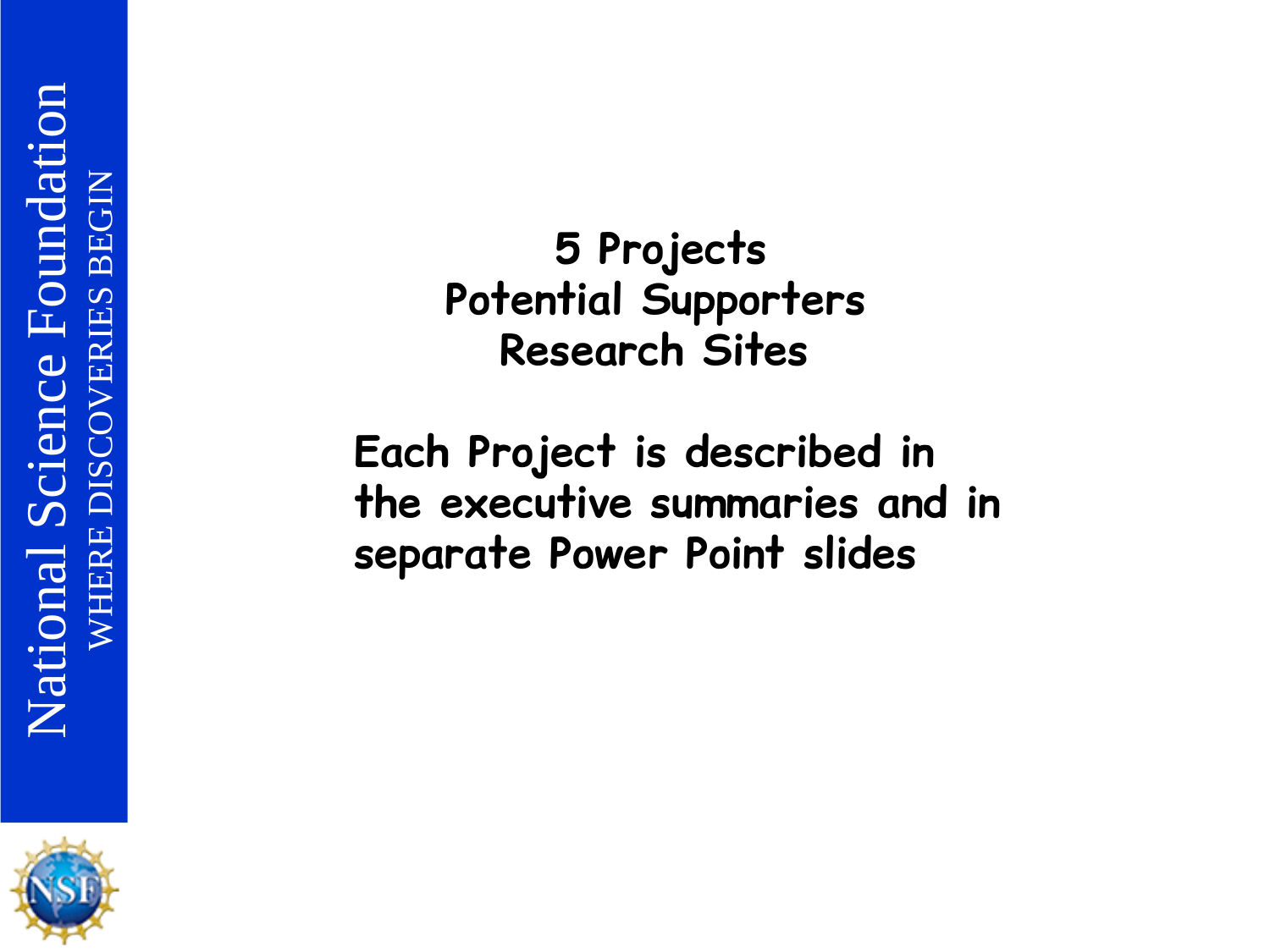

5 Projects
     Potential Supporters
	 Research Sites

Each Project is described in
the executive summaries and in
separate Power Point slides